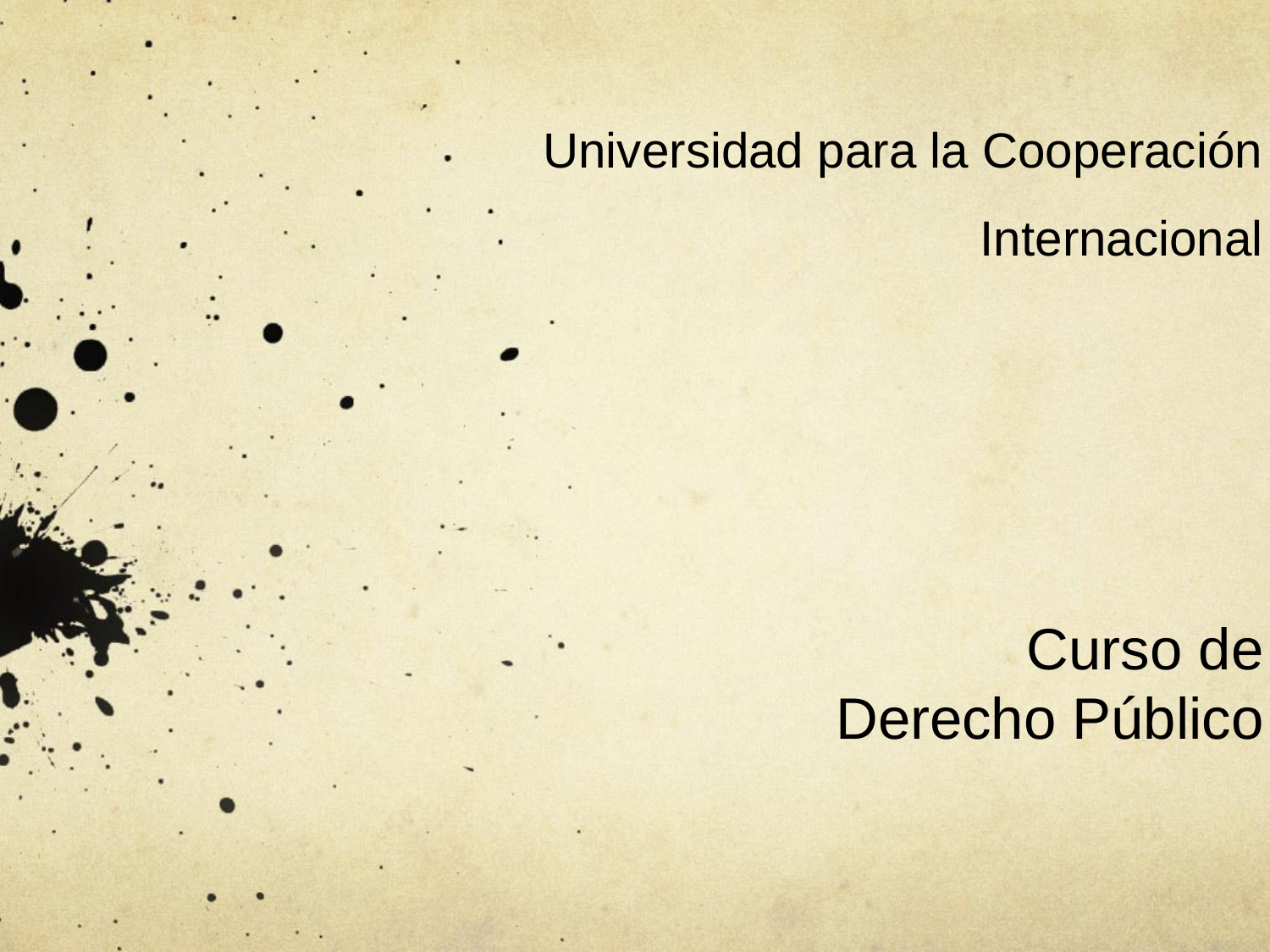

# Universidad para la Cooperación Internacional
Curso de Derecho Público